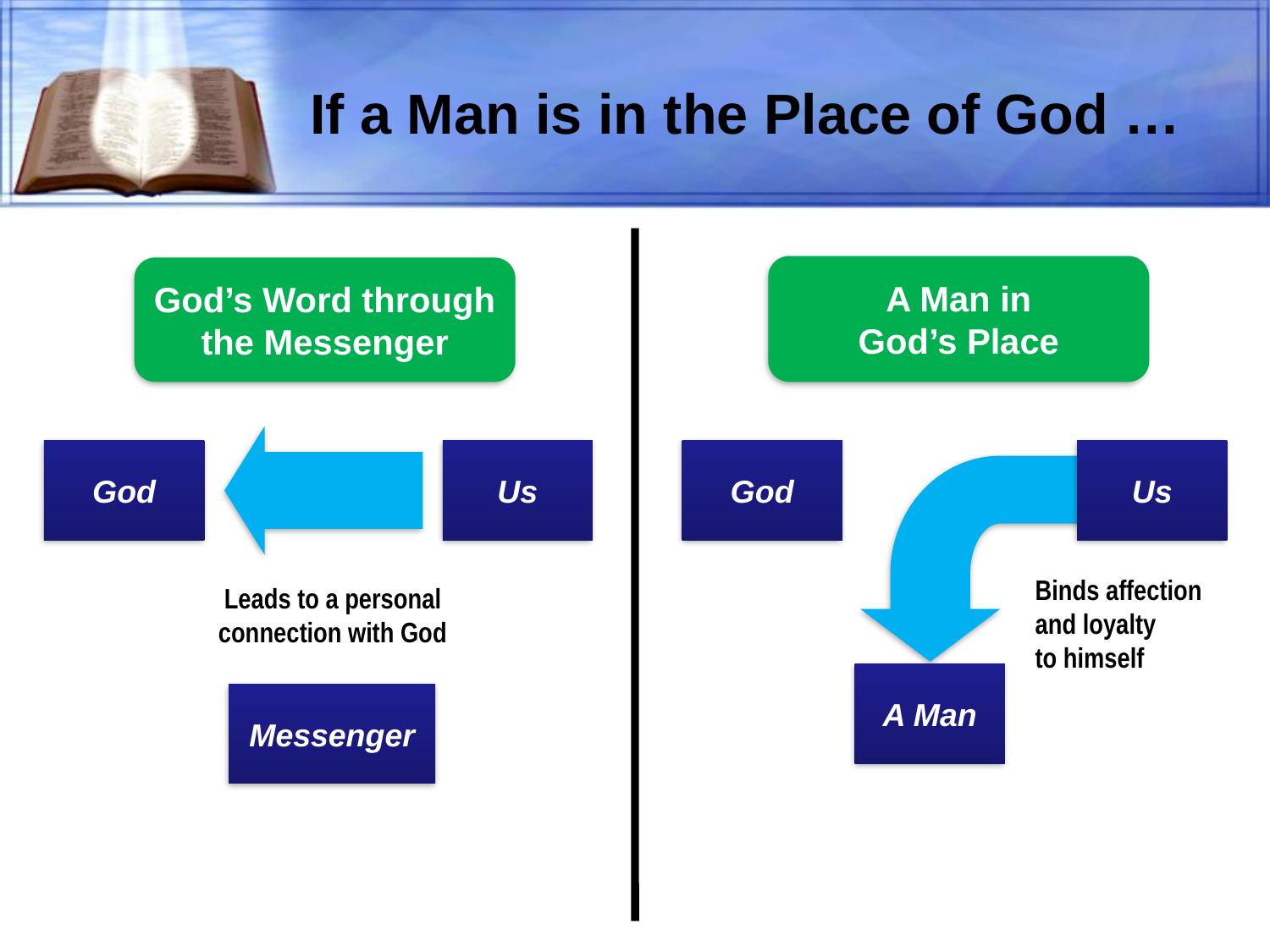

# If a Man is in the Place of God …

A Man in
God’s Place
God’s Word through the Messenger

God
Us
God
Us
Binds affection and loyalty
to himself
Leads to a personal connection with God
A Man
Messenger